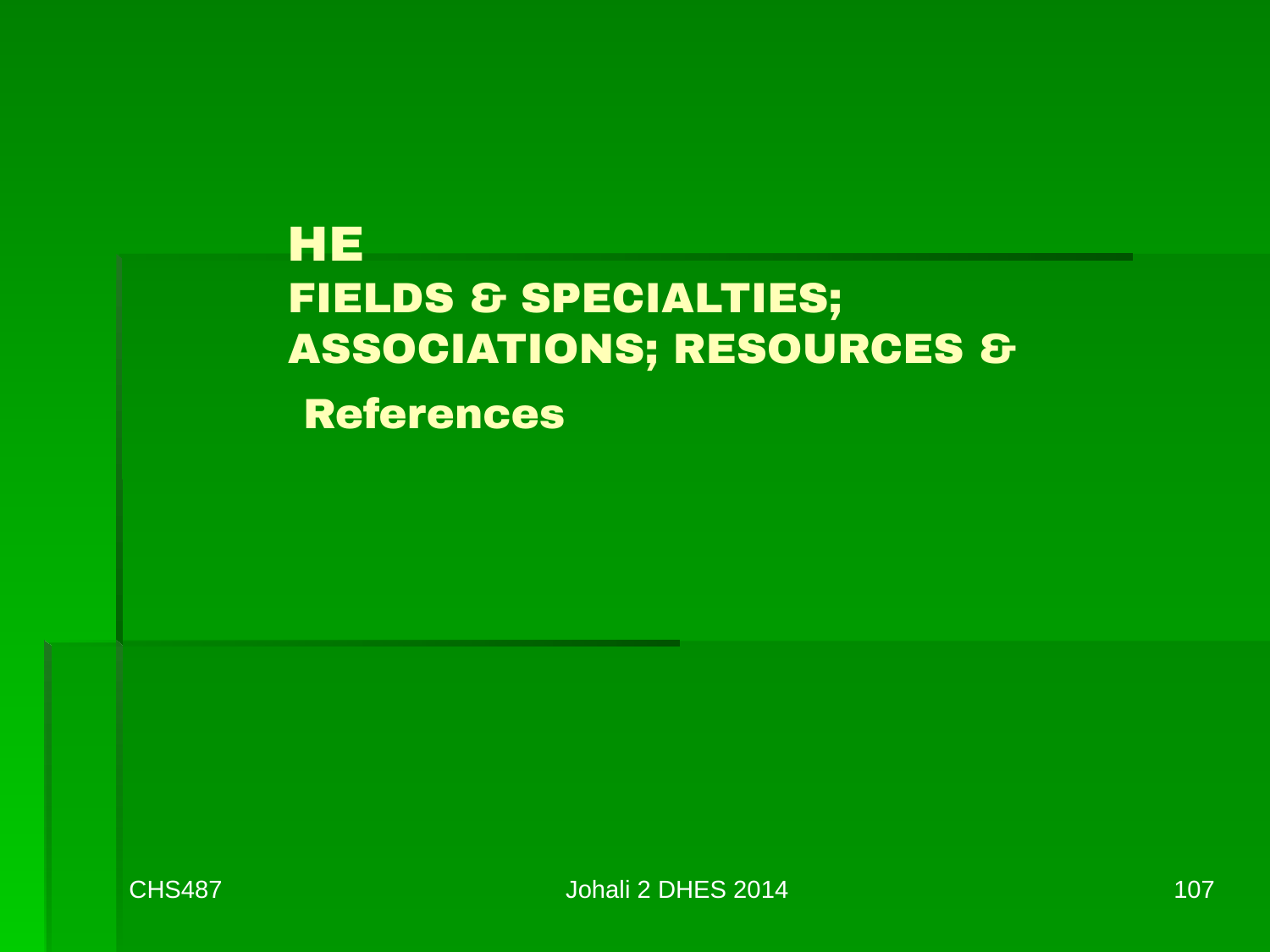

# HE FIELDS & SPECIALTIES; ASSOCIATIONS; RESOURCES & References
CHS487
Johali 2 DHES 2014
107